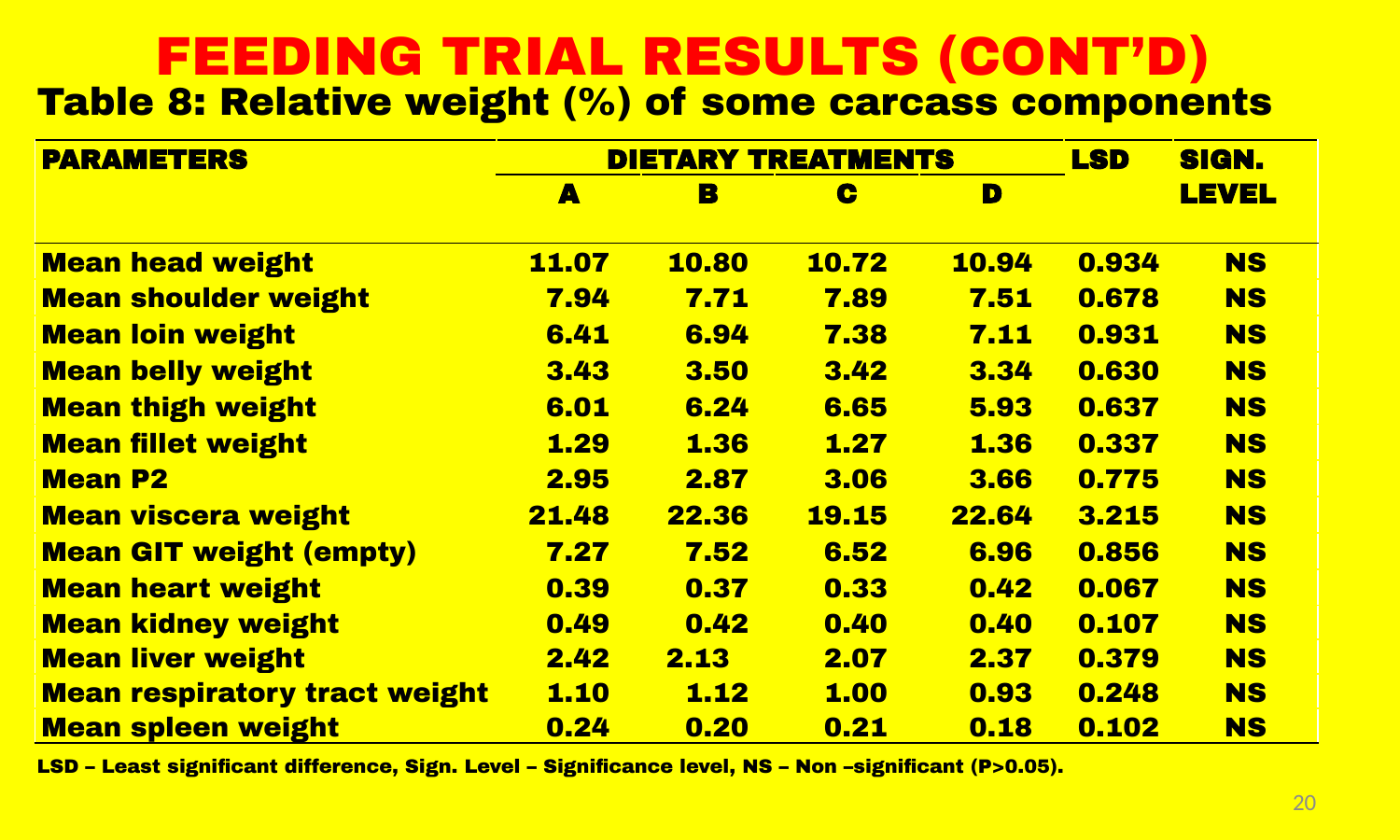

# FEEDING TRIAL RESULTS (CONT’D)
Table 8: Relative weight (%) of some carcass components

| PARAMETERS | DIETARY TREATMENTS |  |  |  | LSD | SIGN. LEVEL |
| --- | --- | --- | --- | --- | --- | --- |
|  | A | B | C | D |  |  |
| Mean head weight | 11.07 | 10.80 | 10.72 | 10.94 | 0.934 | NS |
| Mean shoulder weight | 7.94 | 7.71 | 7.89 | 7.51 | 0.678 | NS |
| Mean loin weight | 6.41 | 6.94 | 7.38 | 7.11 | 0.931 | NS |
| Mean belly weight | 3.43 | 3.50 | 3.42 | 3.34 | 0.630 | NS |
| Mean thigh weight | 6.01 | 6.24 | 6.65 | 5.93 | 0.637 | NS |
| Mean fillet weight | 1.29 | 1.36 | 1.27 | 1.36 | 0.337 | NS |
| Mean P2 | 2.95 | 2.87 | 3.06 | 3.66 | 0.775 | NS |
| Mean viscera weight | 21.48 | 22.36 | 19.15 | 22.64 | 3.215 | NS |
| Mean GIT weight (empty) | 7.27 | 7.52 | 6.52 | 6.96 | 0.856 | NS |
| Mean heart weight | 0.39 | 0.37 | 0.33 | 0.42 | 0.067 | NS |
| Mean kidney weight | 0.49 | 0.42 | 0.40 | 0.40 | 0.107 | NS |
| Mean liver weight | 2.42 | 2.13 | 2.07 | 2.37 | 0.379 | NS |
| Mean respiratory tract weight | 1.10 | 1.12 | 1.00 | 0.93 | 0.248 | NS |
| Mean spleen weight | 0.24 | 0.20 | 0.21 | 0.18 | 0.102 | NS |
LSD – Least significant difference, Sign. Level – Significance level, NS – Non –significant (P>0.05).
20